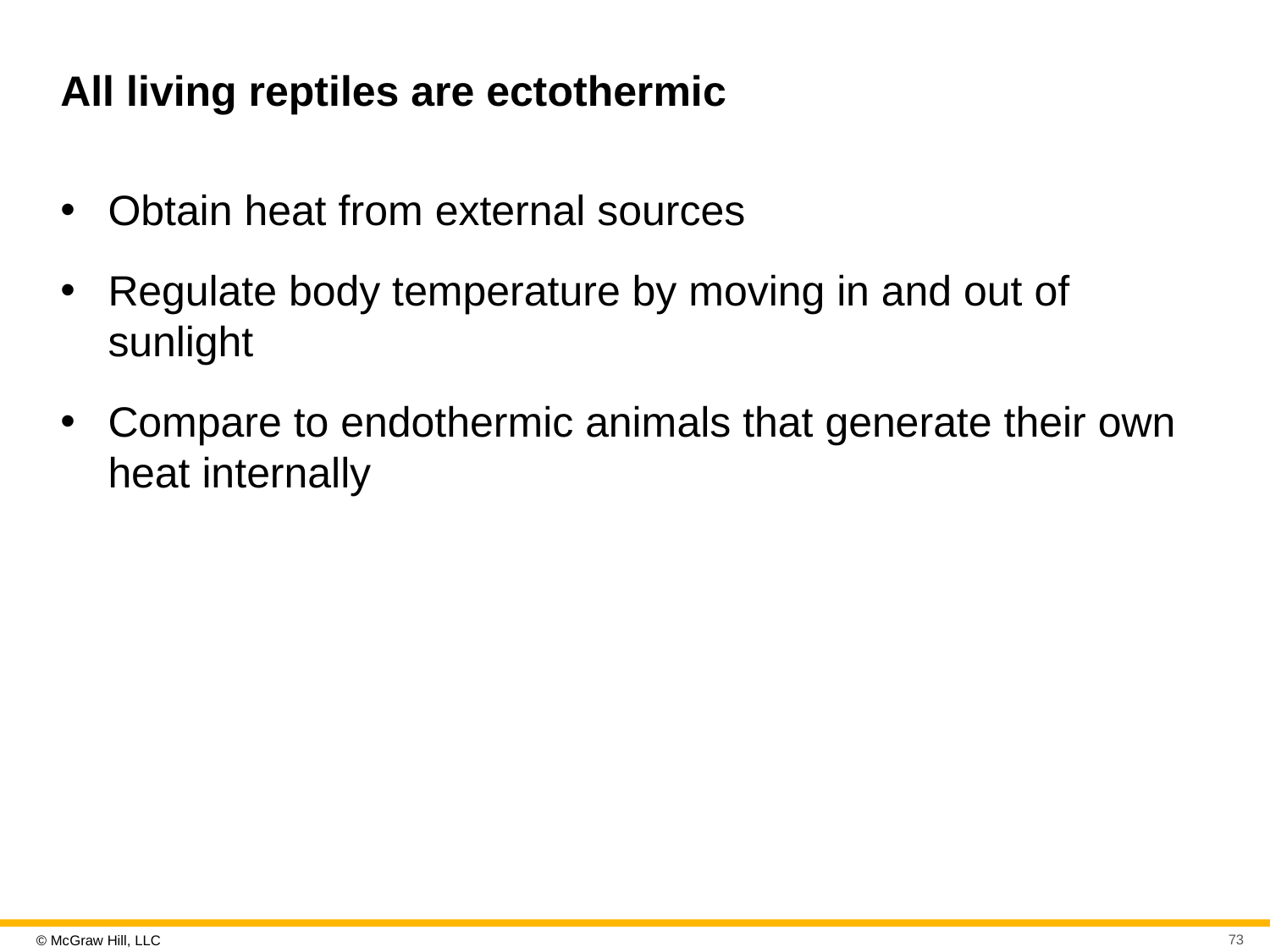

# All living reptiles are ectothermic
Obtain heat from external sources
Regulate body temperature by moving in and out of sunlight
Compare to endothermic animals that generate their own heat internally
73